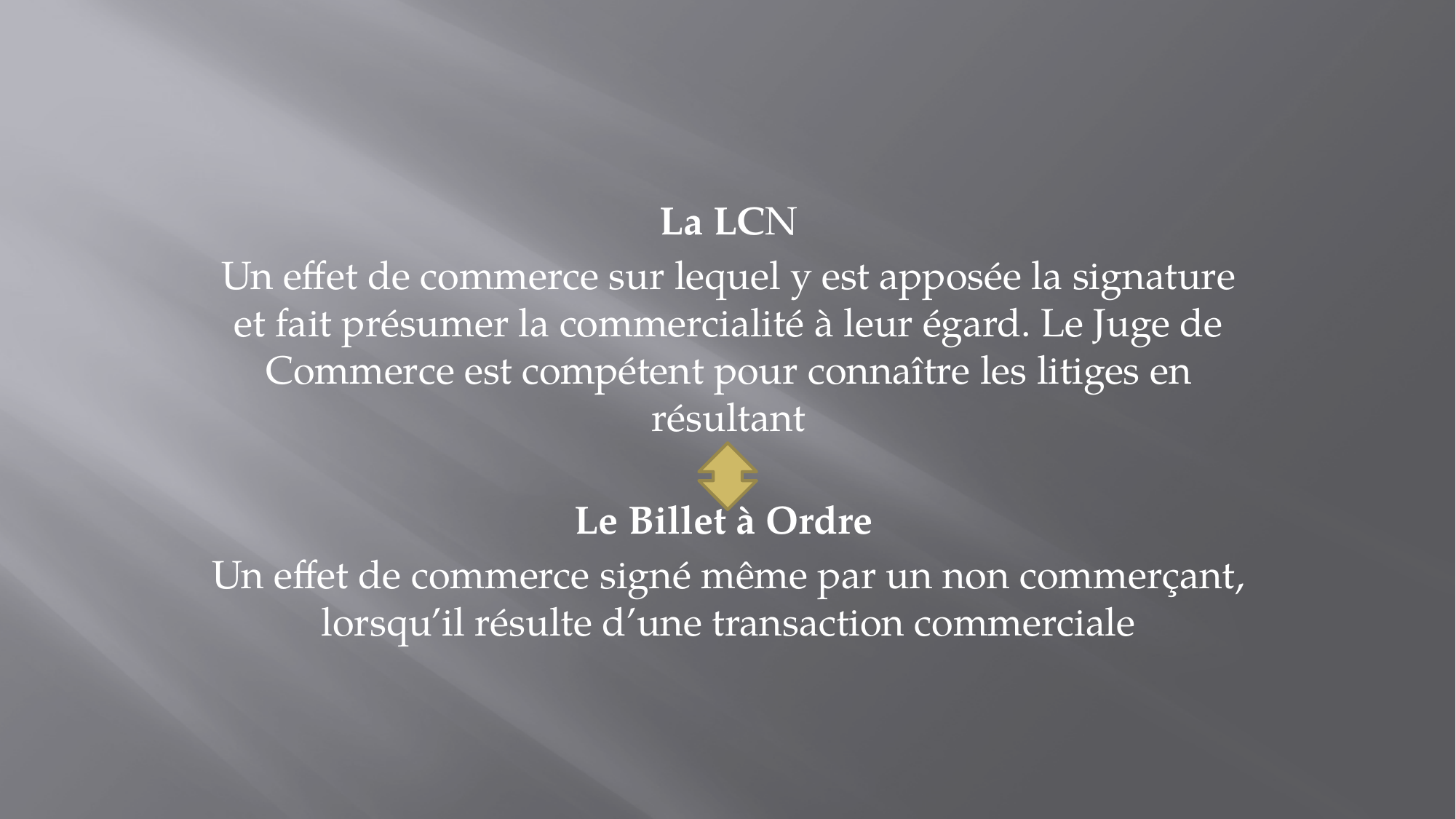

La LCN
Un effet de commerce sur lequel y est apposée la signature et fait présumer la commercialité à leur égard. Le Juge de Commerce est compétent pour connaître les litiges en résultant
Le Billet à Ordre
Un effet de commerce signé même par un non commerçant, lorsqu’il résulte d’une transaction commerciale